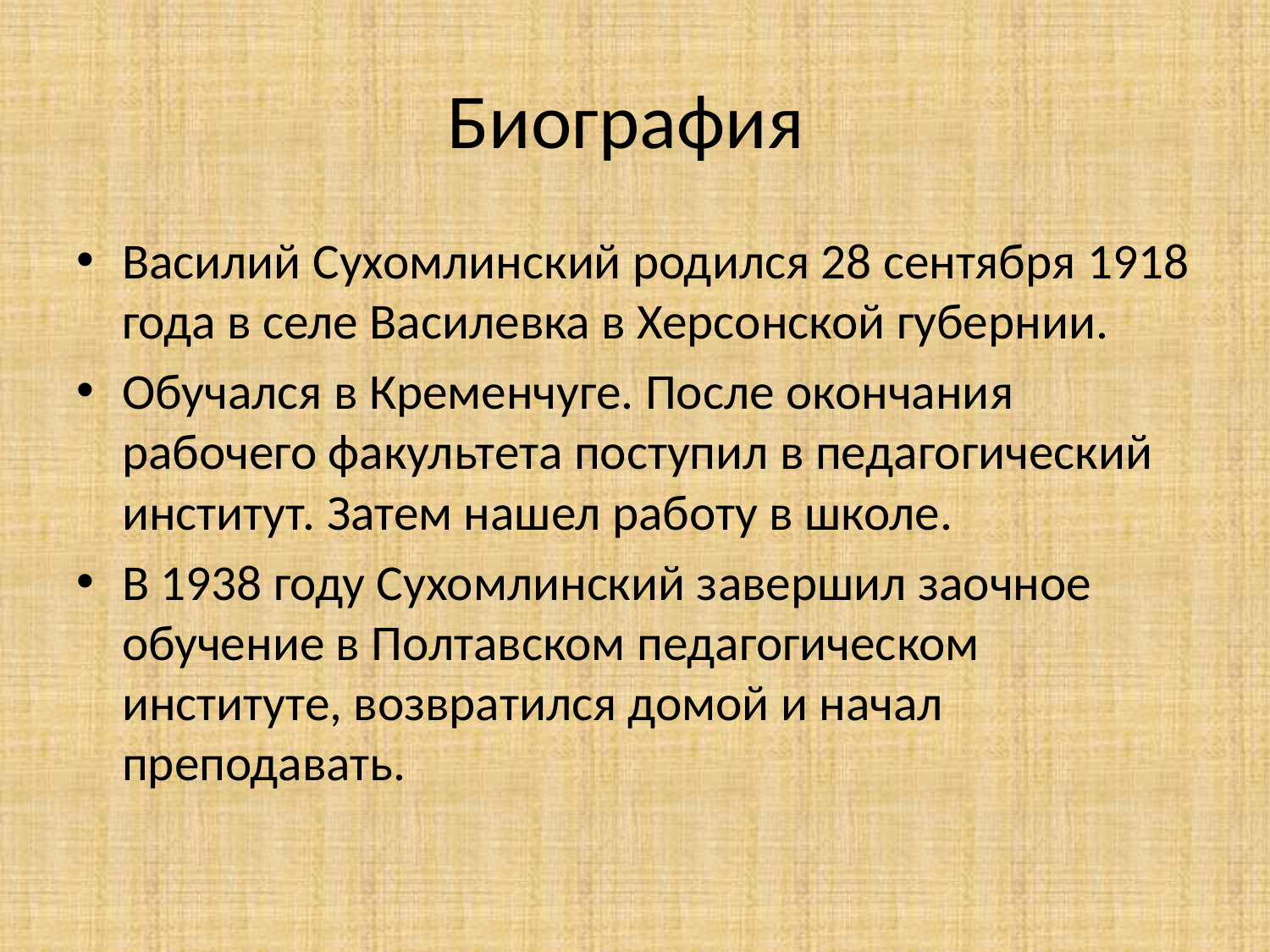

# Биография
Василий Сухомлинский родился 28 сентября 1918 года в селе Василевка в Херсонской губернии.
Обучался в Кременчуге. После окончания рабочего факультета поступил в педагогический институт. Затем нашел работу в школе.
В 1938 году Сухомлинский завершил заочное обучение в Полтавском педагогическом институте, возвратился домой и начал преподавать.